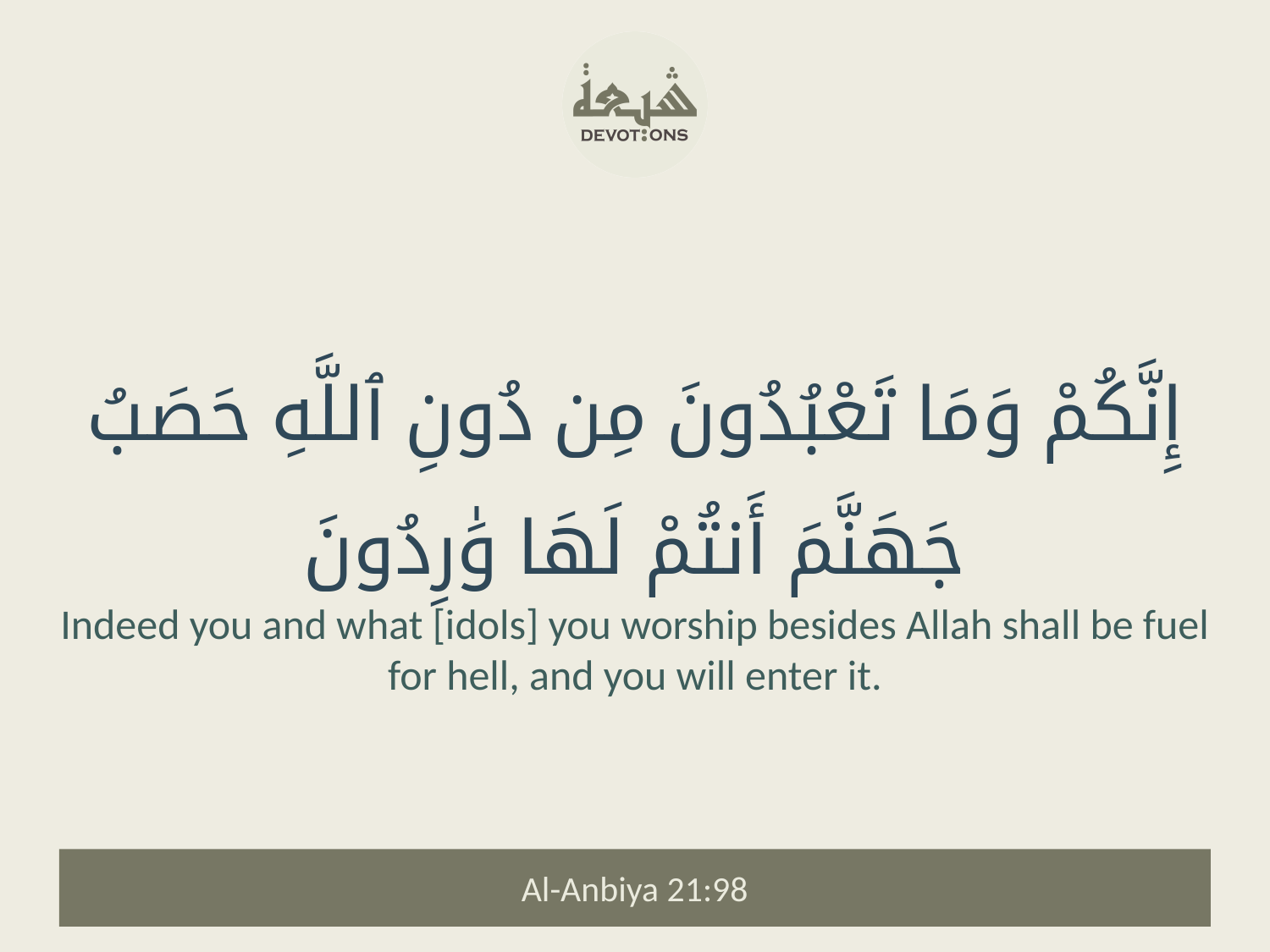

إِنَّكُمْ وَمَا تَعْبُدُونَ مِن دُونِ ٱللَّهِ حَصَبُ جَهَنَّمَ أَنتُمْ لَهَا وَٰرِدُونَ
Indeed you and what [idols] you worship besides Allah shall be fuel for hell, and you will enter it.
Al-Anbiya 21:98